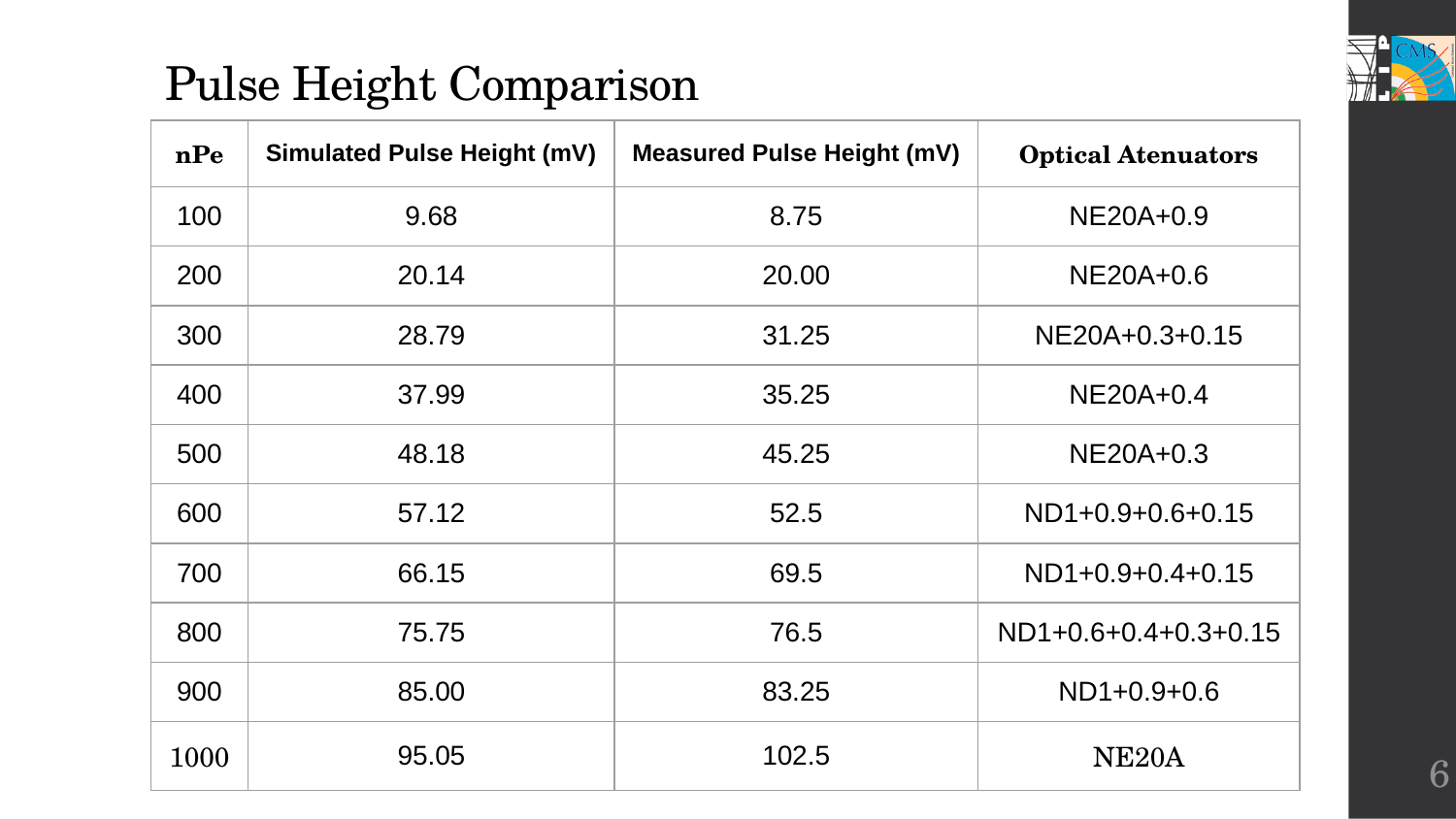

# Pulse Height Comparison
| nPe | Simulated Pulse Height (mV) | Measured Pulse Height (mV) | Optical Atenuators |
| --- | --- | --- | --- |
| 100 | 9.68 | 8.75 | NE20A+0.9 |
| 200 | 20.14 | 20.00 | NE20A+0.6 |
| 300 | 28.79 | 31.25 | NE20A+0.3+0.15 |
| 400 | 37.99 | 35.25 | NE20A+0.4 |
| 500 | 48.18 | 45.25 | NE20A+0.3 |
| 600 | 57.12 | 52.5 | ND1+0.9+0.6+0.15 |
| 700 | 66.15 | 69.5 | ND1+0.9+0.4+0.15 |
| 800 | 75.75 | 76.5 | ND1+0.6+0.4+0.3+0.15 |
| 900 | 85.00 | 83.25 | ND1+0.9+0.6 |
| 1000 | 95.05 | 102.5 | NE20A |
6